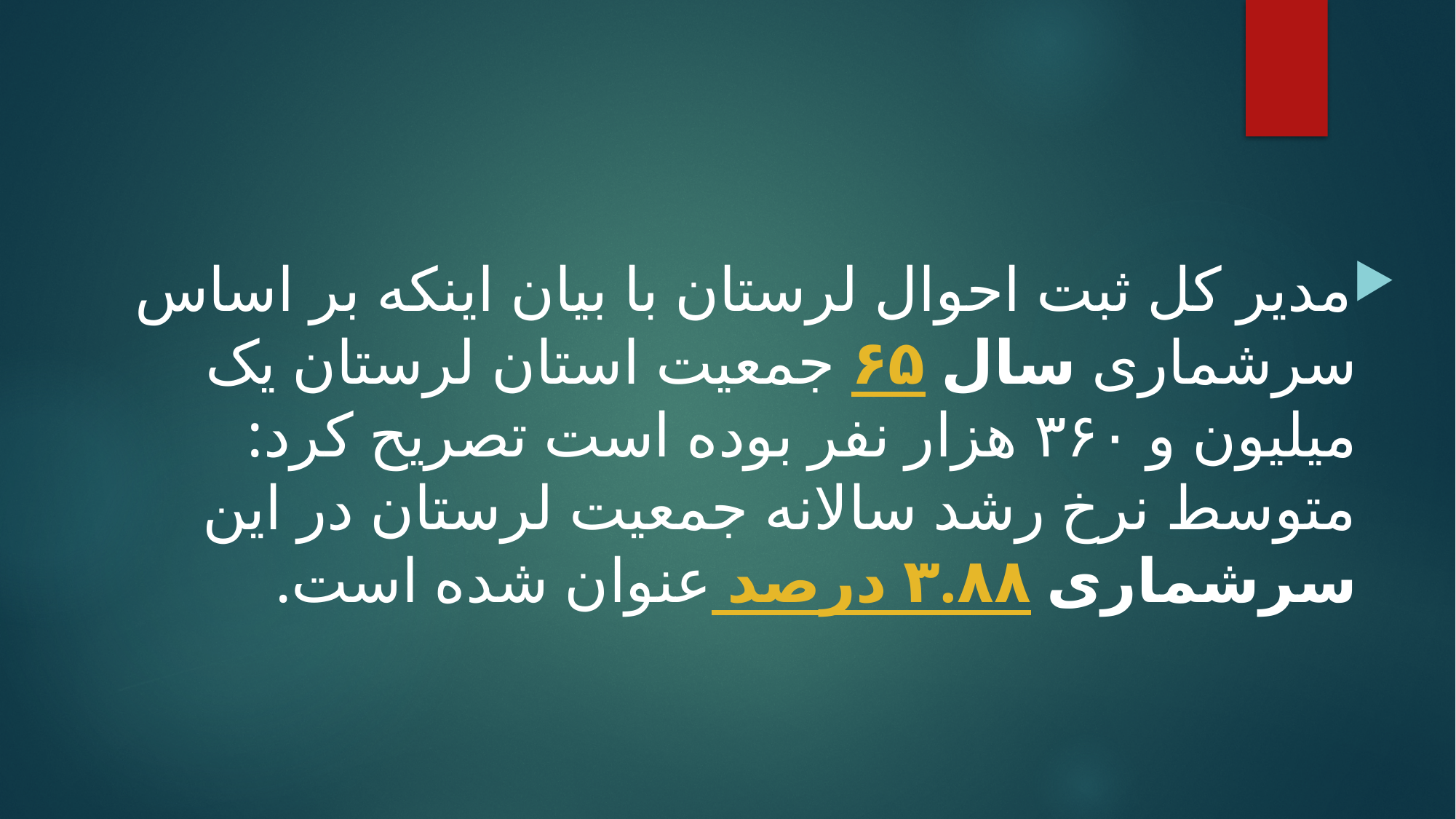

#
مدیر کل ثبت احوال لرستان با بیان اینکه بر اساس سرشماری سال ۶۵ جمعیت استان لرستان یک میلیون و ۳۶۰ هزار نفر بوده است تصریح کرد: متوسط نرخ رشد سالانه جمعیت لرستان در این سرشماری ۳.۸۸ درصد عنوان شده است.